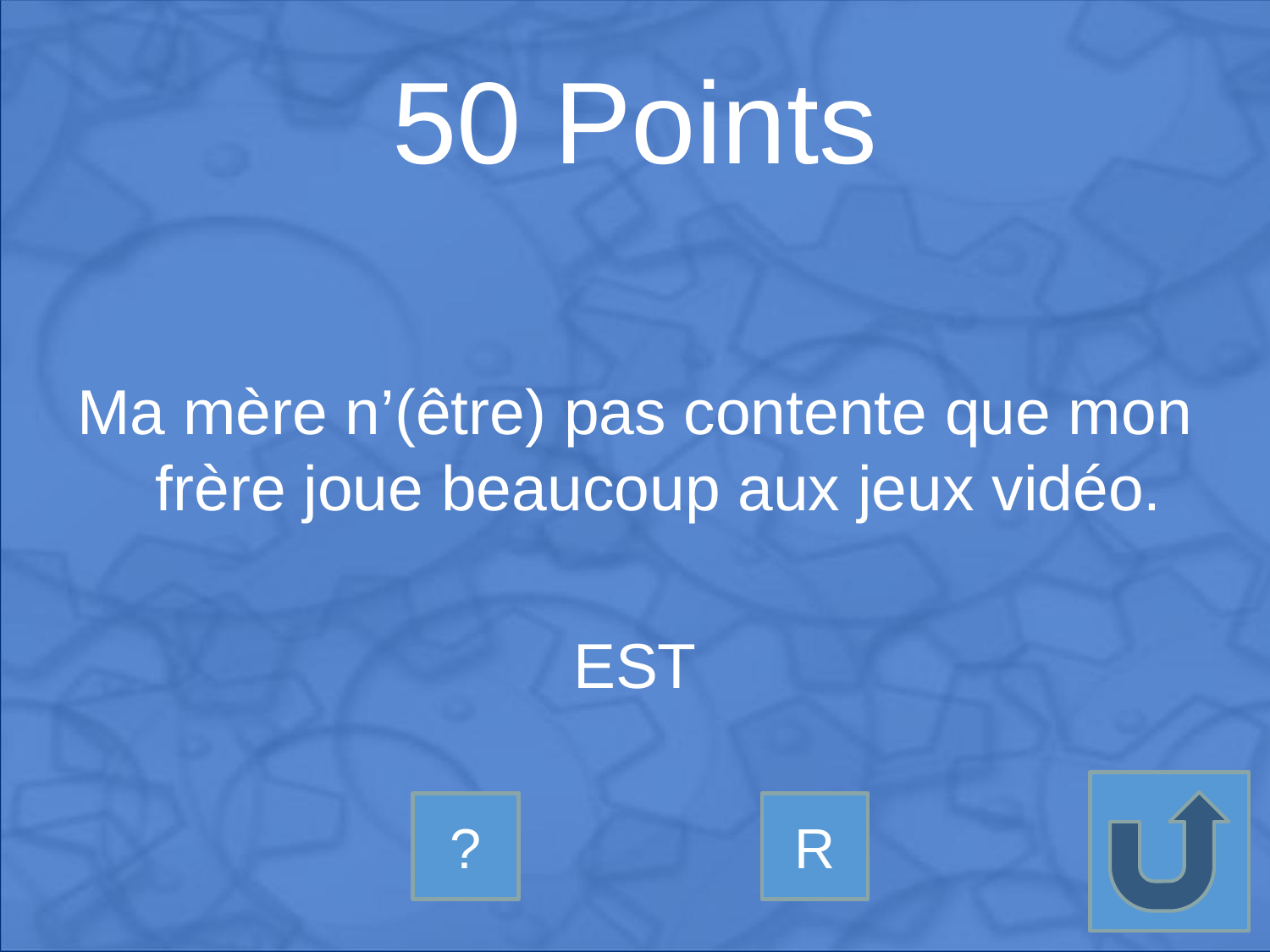

# 50 Points
Ma mère n’(être) pas contente que mon frère joue beaucoup aux jeux vidéo.

EST

?
R